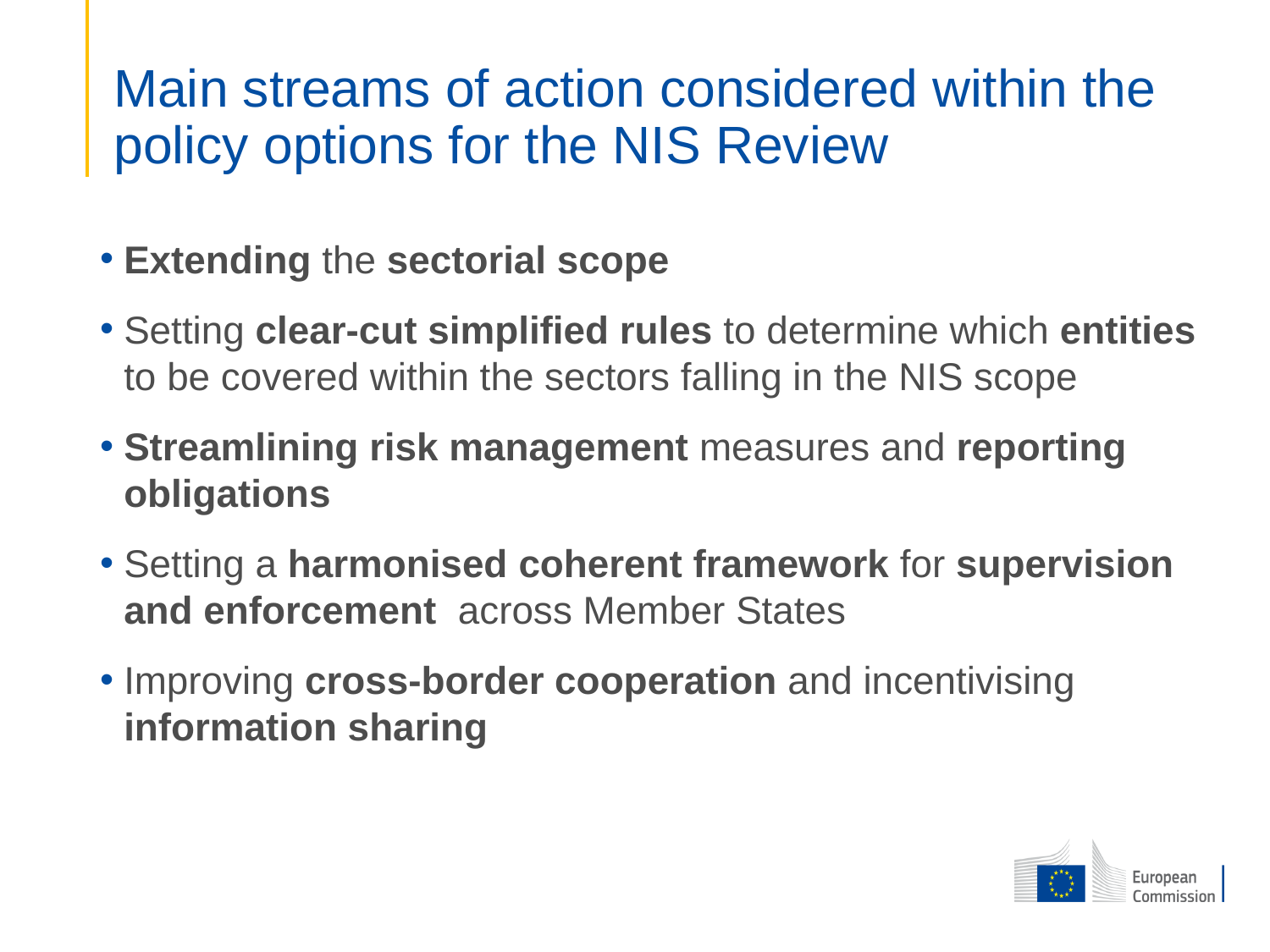

# Main streams of action considered within the policy options for the NIS Review
Extending the sectorial scope
Setting clear-cut simplified rules to determine which entities to be covered within the sectors falling in the NIS scope
Streamlining risk management measures and reporting obligations
Setting a harmonised coherent framework for supervision and enforcement  across Member States
Improving cross-border cooperation and incentivising information sharing